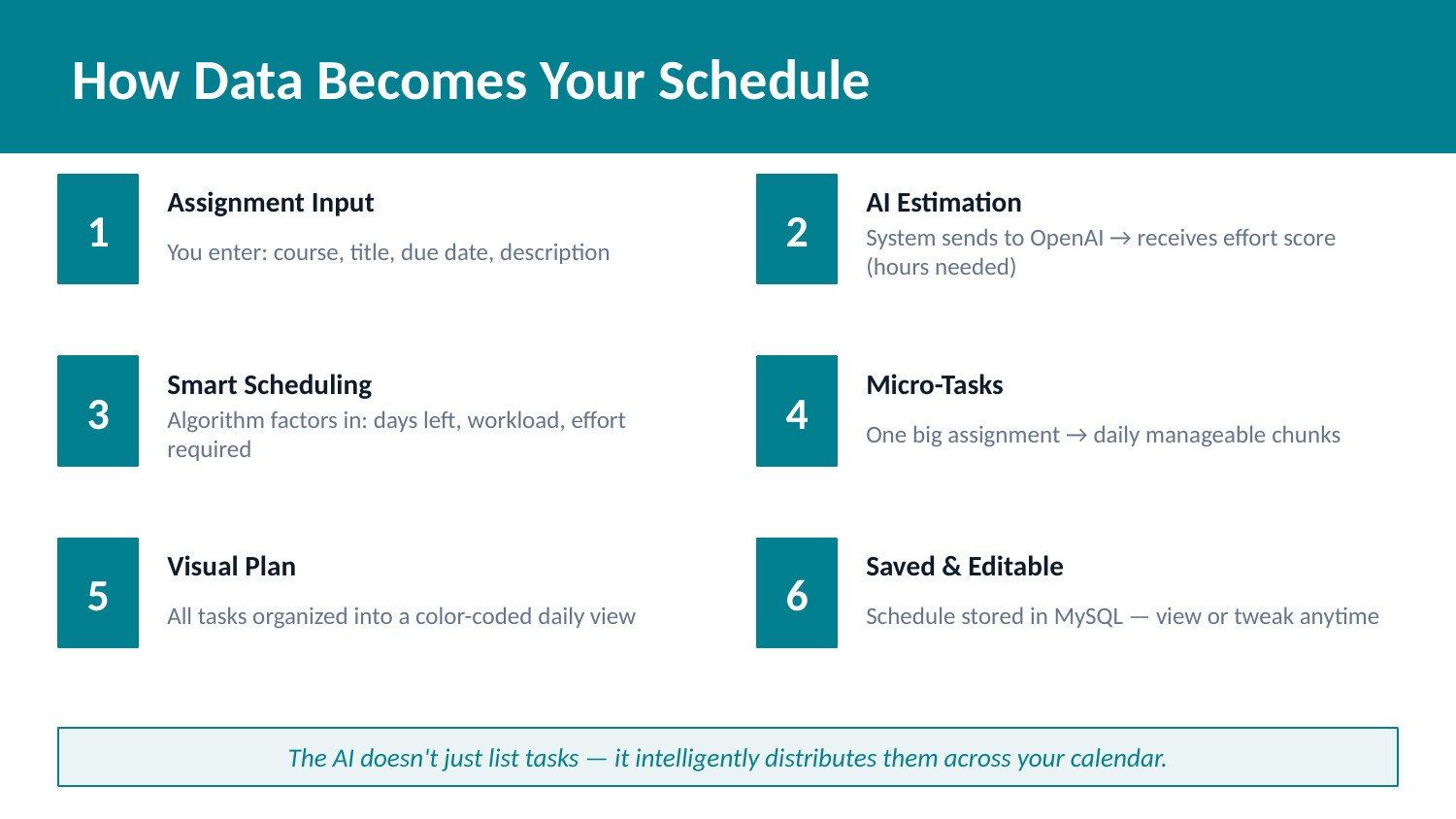

How Data Becomes Your Schedule

1

2
Assignment Input
AI Estimation
You enter: course, title, due date, description
System sends to OpenAI → receives effort score (hours needed)

3

4
Smart Scheduling
Micro-Tasks
Algorithm factors in: days left, workload, effort required
One big assignment → daily manageable chunks

5

6
Visual Plan
Saved & Editable
All tasks organized into a color-coded daily view
Schedule stored in MySQL — view or tweak anytime

The AI doesn't just list tasks — it intelligently distributes them across your calendar.